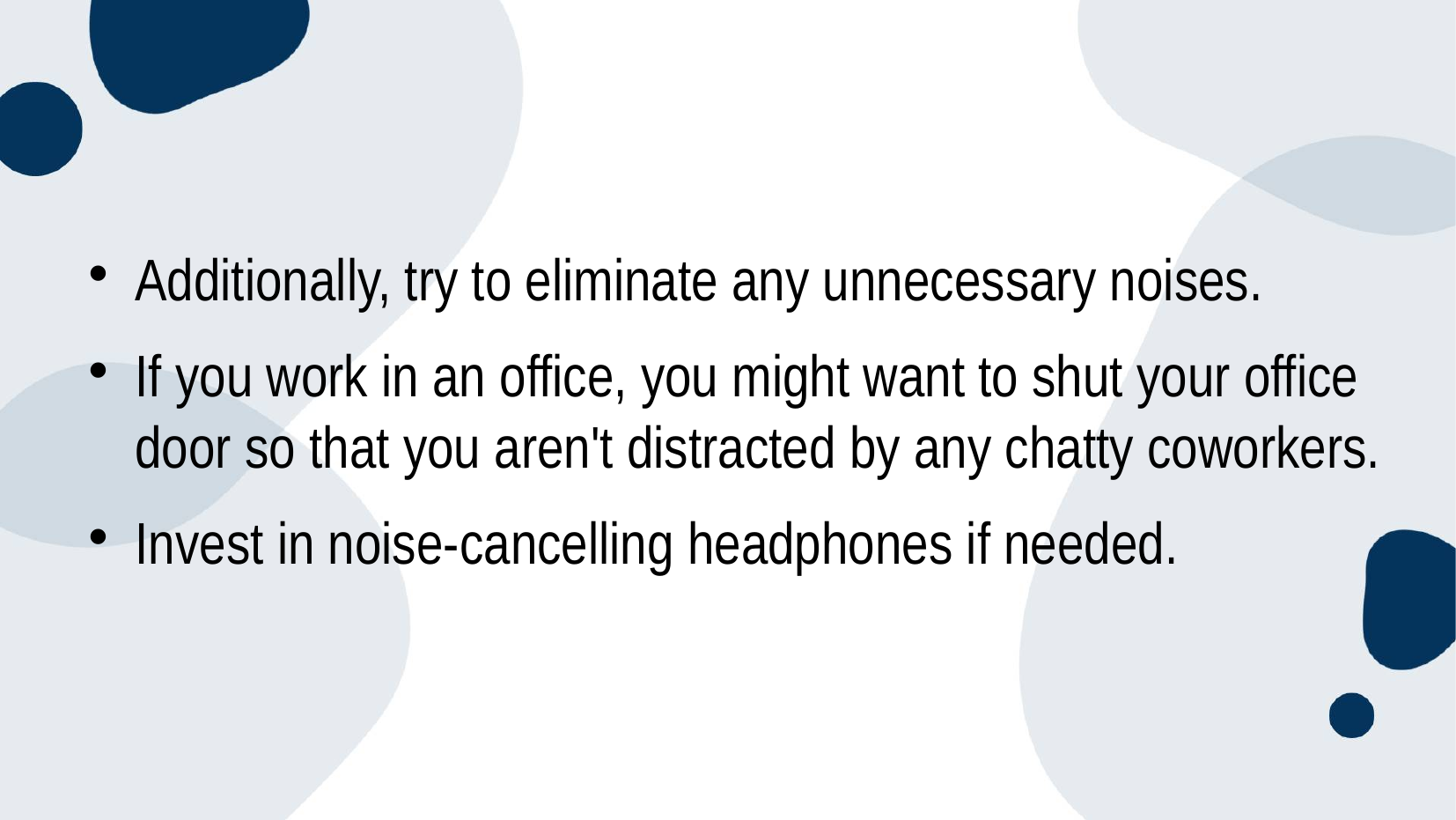

Additionally, try to eliminate any unnecessary noises.
If you work in an office, you might want to shut your office door so that you aren't distracted by any chatty coworkers.
Invest in noise-cancelling headphones if needed.